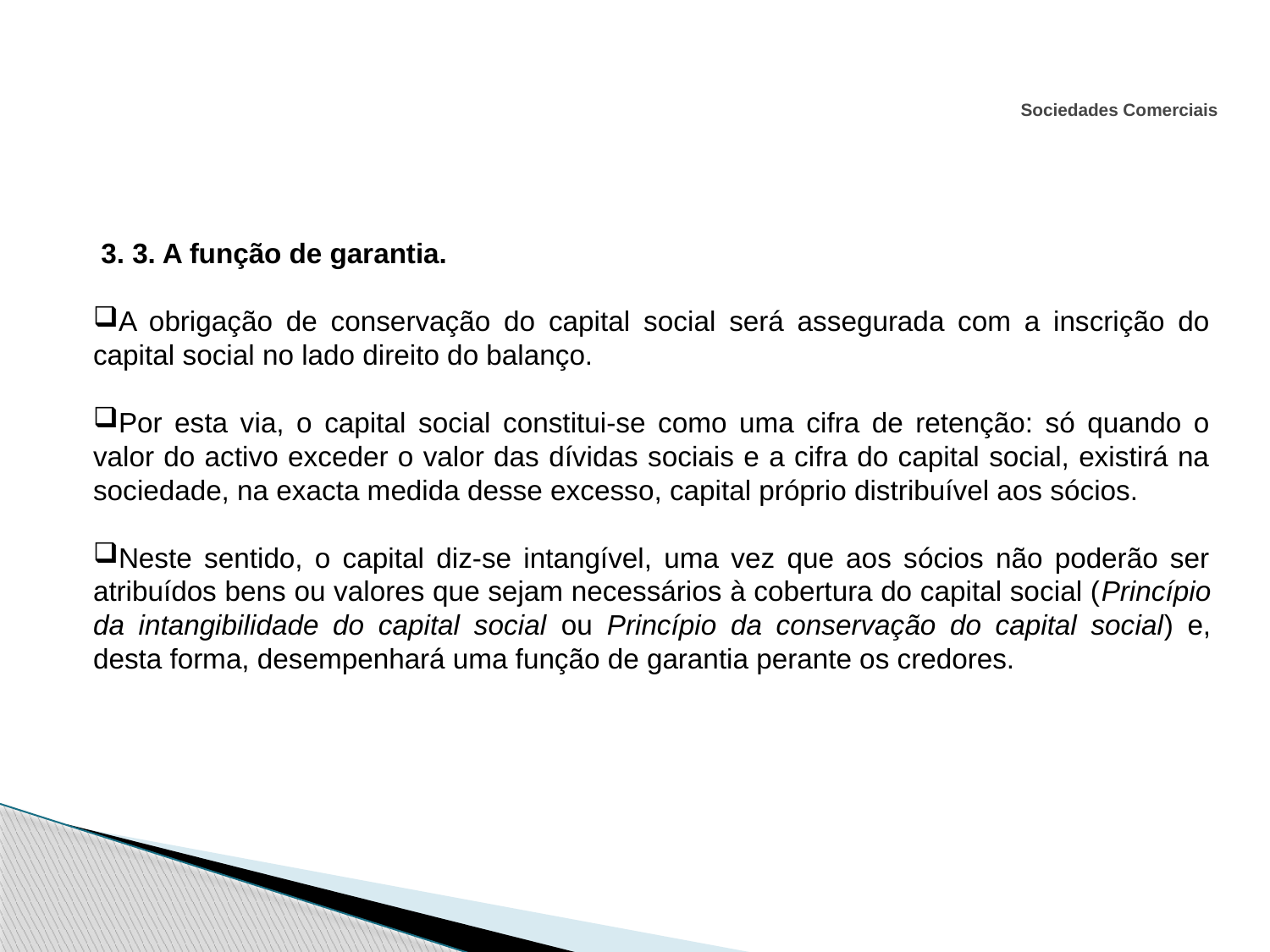

# Sociedades Comerciais
 3. 3. A função de garantia.

A obrigação de conservação do capital social será assegurada com a inscrição do capital social no lado direito do balanço.

Por esta via, o capital social constitui-se como uma cifra de retenção: só quando o valor do activo exceder o valor das dívidas sociais e a cifra do capital social, existirá na sociedade, na exacta medida desse excesso, capital próprio distribuível aos sócios.

Neste sentido, o capital diz-se intangível, uma vez que aos sócios não poderão ser atribuídos bens ou valores que sejam necessários à cobertura do capital social (Princípio da intangibilidade do capital social ou Princípio da conservação do capital social) e, desta forma, desempenhará uma função de garantia perante os credores.